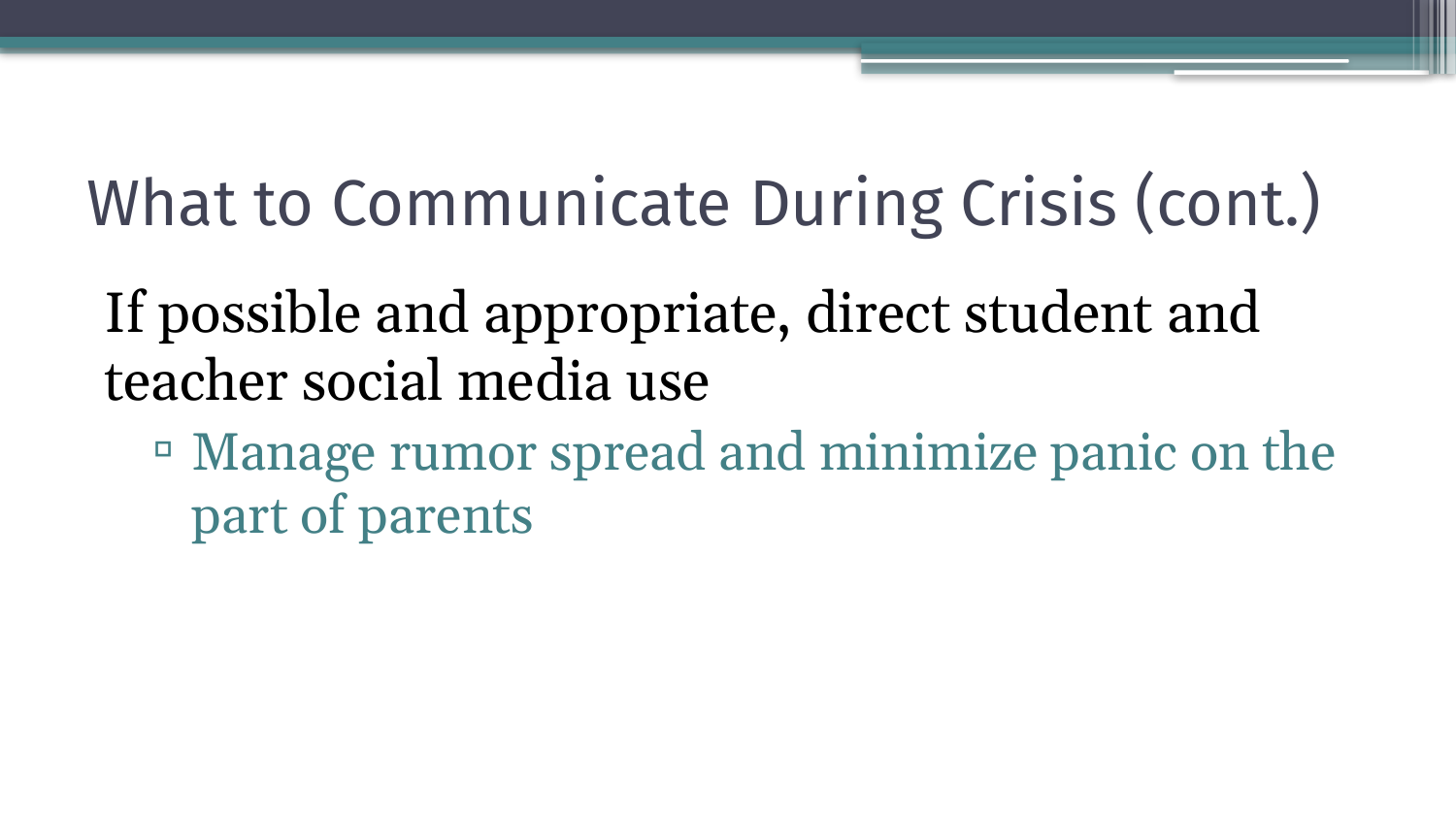

# What to Communicate During Crisis (cont.)
If possible and appropriate, direct student and teacher social media use
Manage rumor spread and minimize panic on the part of parents